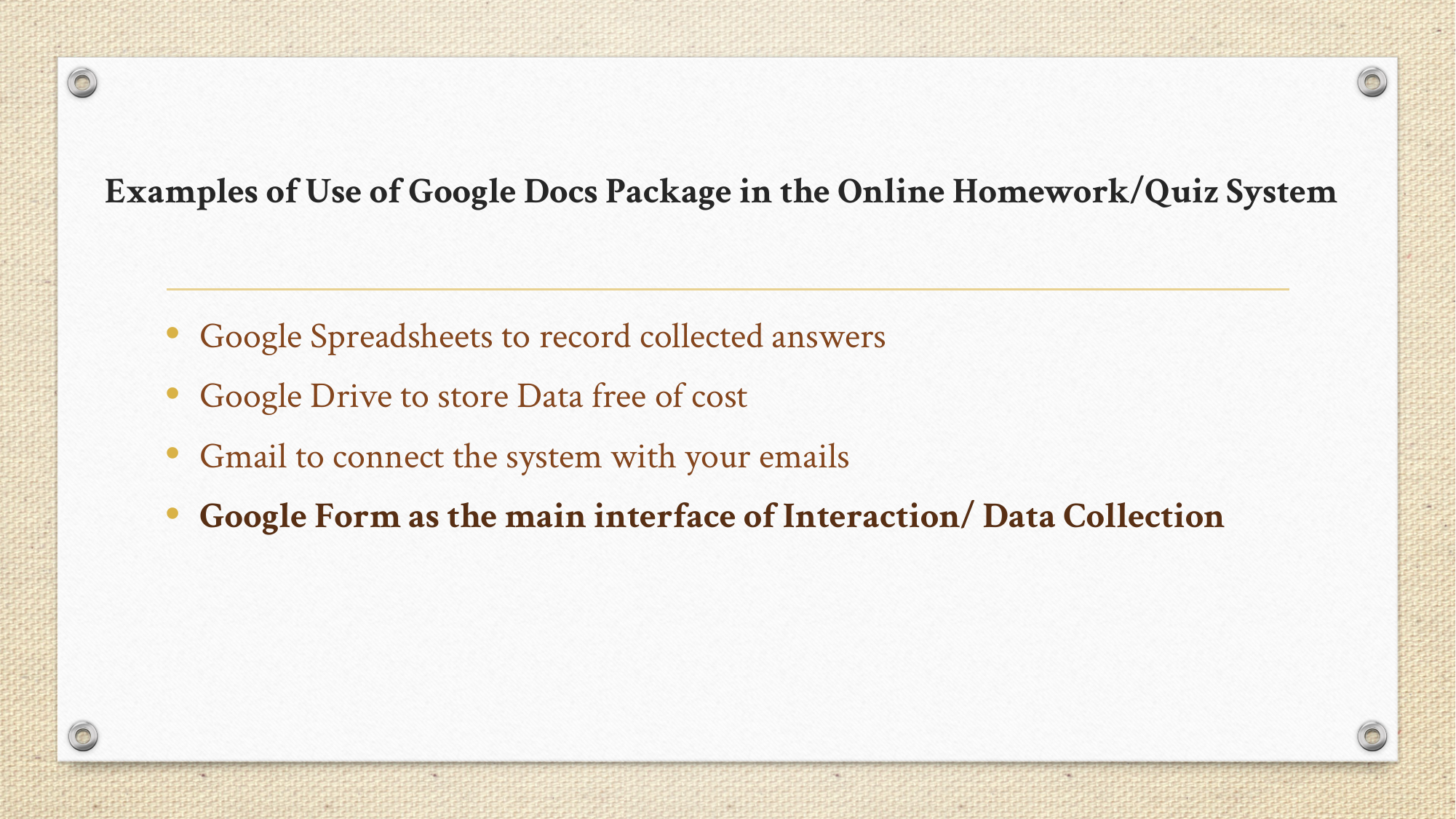

# Examples of Use of Google Docs Package in the Online Homework/Quiz System
Google Spreadsheets to record collected answers
Google Drive to store Data free of cost
Gmail to connect the system with your emails
Google Form as the main interface of Interaction/ Data Collection